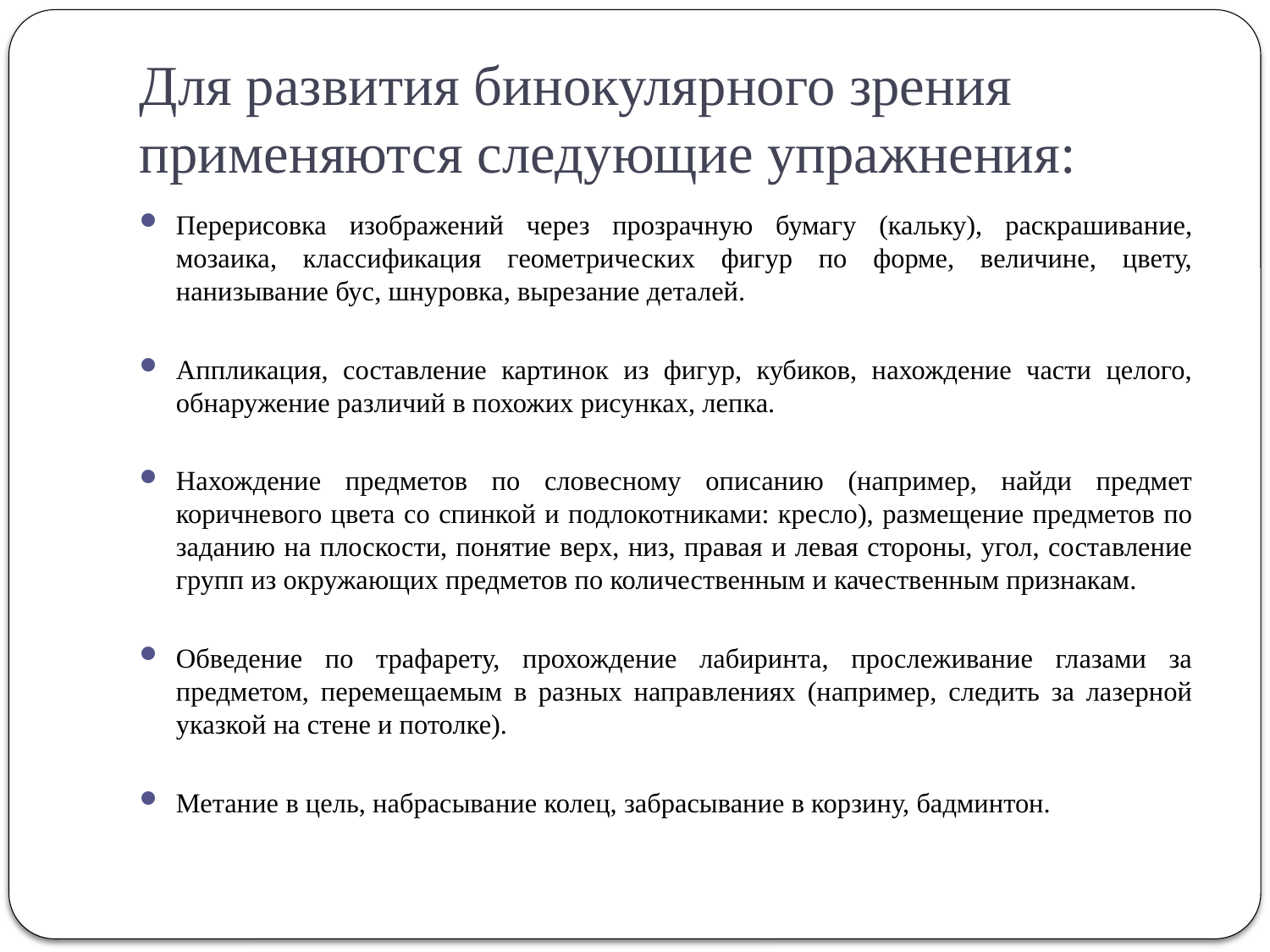

# Для развития бинокулярного зрения применяются следующие упражнения:
Перерисовка изображений через прозрачную бумагу (кальку), раскрашивание, мозаика, классификация геометрических фигур по форме, величине, цвету, нанизывание бус, шнуровка, вырезание деталей.

Аппликация, составление картинок из фигур, кубиков, нахождение части целого, обнаружение различий в похожих рисунках, лепка.

Нахождение предметов по словесному описанию (например, найди предмет коричневого цвета со спинкой и подлокотниками: кресло), размещение предметов по заданию на плоскости, понятие верх, низ, правая и левая стороны, угол, составление групп из окружающих предметов по количественным и качественным признакам.

Обведение по трафарету, прохождение лабиринта, прослеживание глазами за предметом, перемещаемым в разных направлениях (например, следить за лазерной указкой на стене и потолке).

Метание в цель, набрасывание колец, забрасывание в корзину, бадминтон.